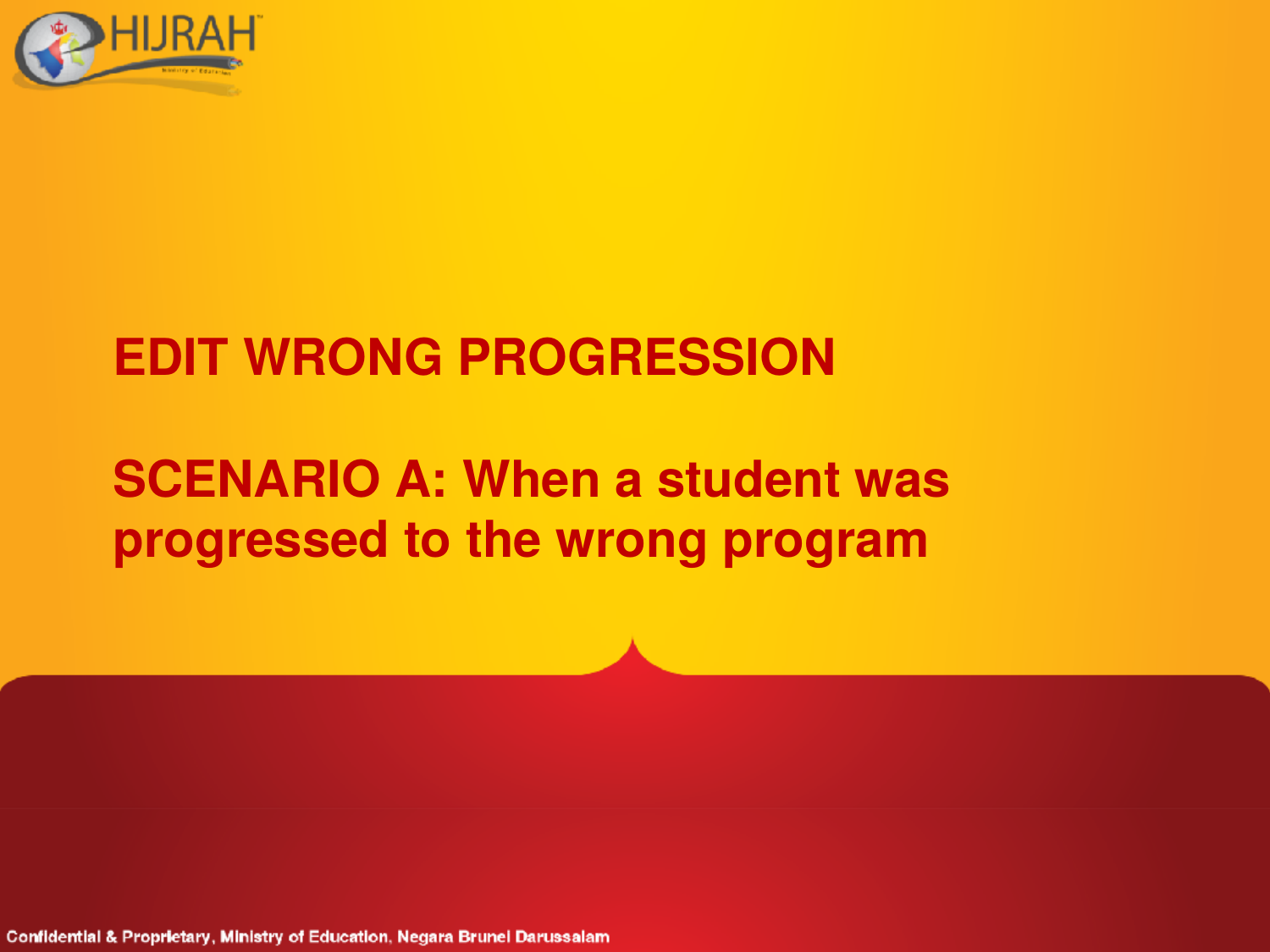

# Edit wrong progression Scenario A: When a student was progressed to the wrong program